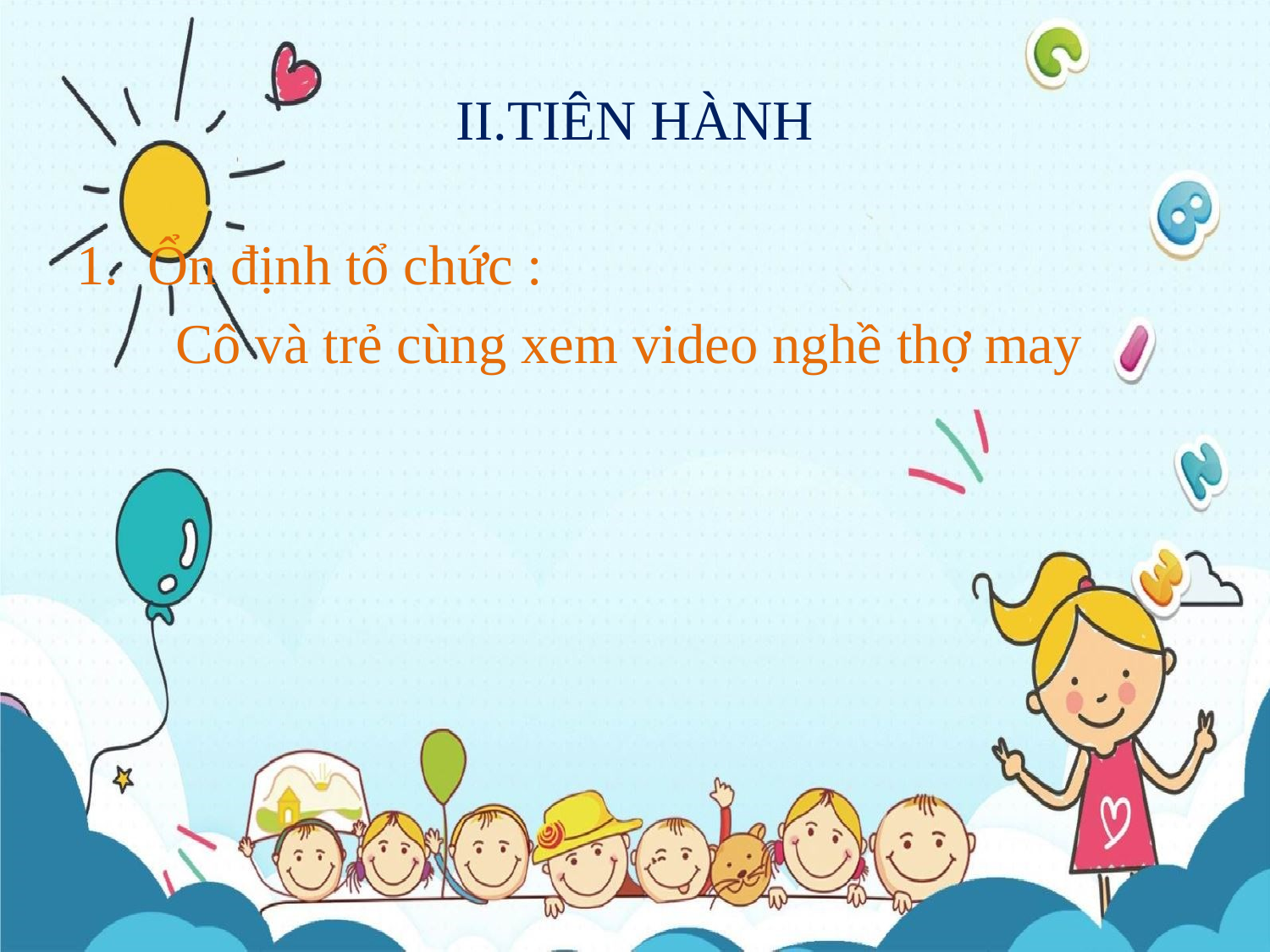

# II.TIÊN HÀNH
Ổn định tổ chức :
       Cô và trẻ cùng xem video nghề thợ may